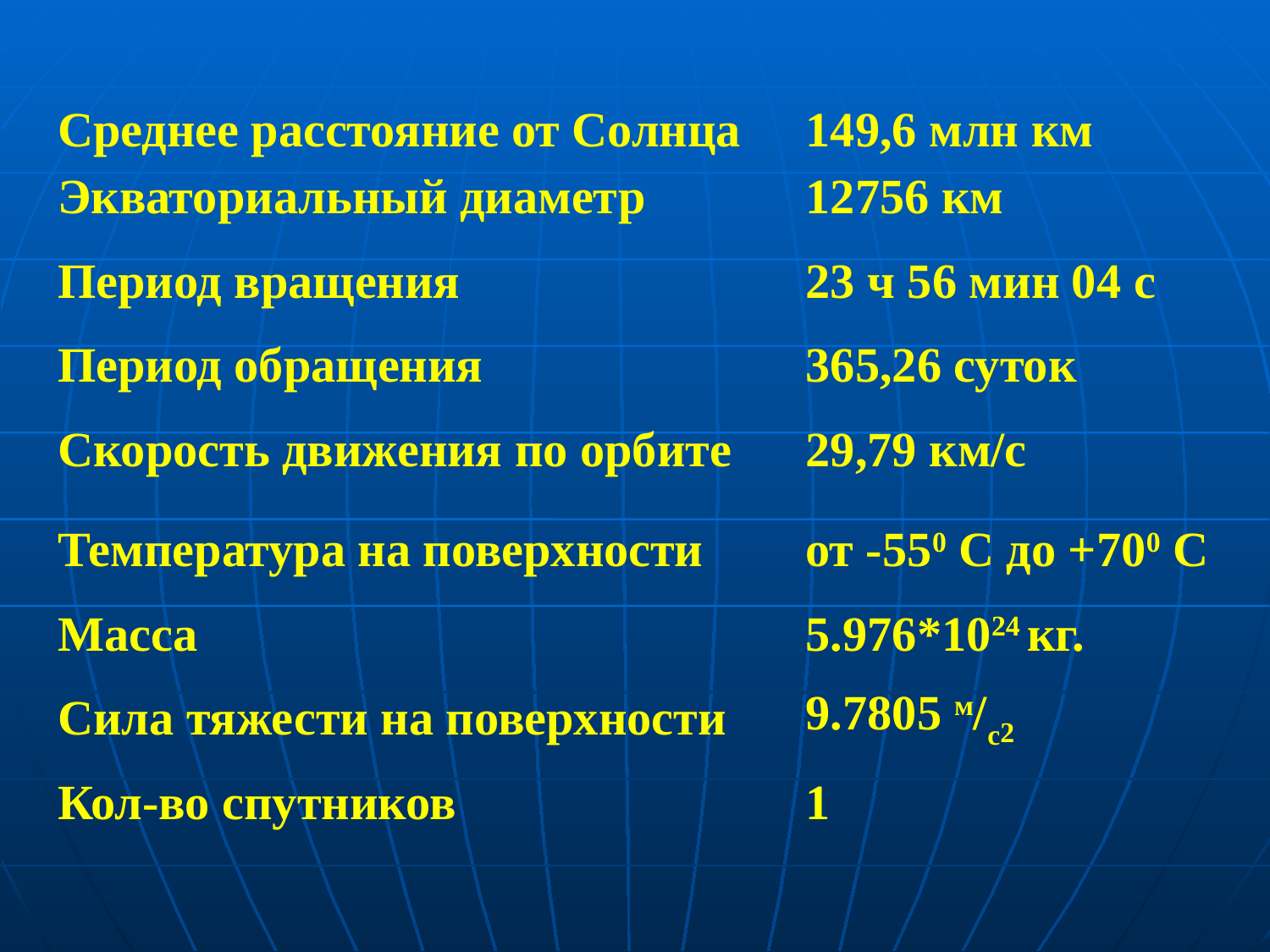

| Среднее расстояние от Солнца | 149,6 млн км |
| --- | --- |
| Экваториальный диаметр | 12756 км |
| Период вращения | 23 ч 56 мин 04 с |
| Период обращения | 365,26 суток |
| Скорость движения по орбите | 29,79 км/с |
| Температура на поверхности | от -550 C до +700 C |
| Масса | 5.976\*1024 кг. |
| Сила тяжести на поверхности | 9.7805 м/с2 |
| Кол-во спутников | 1 |